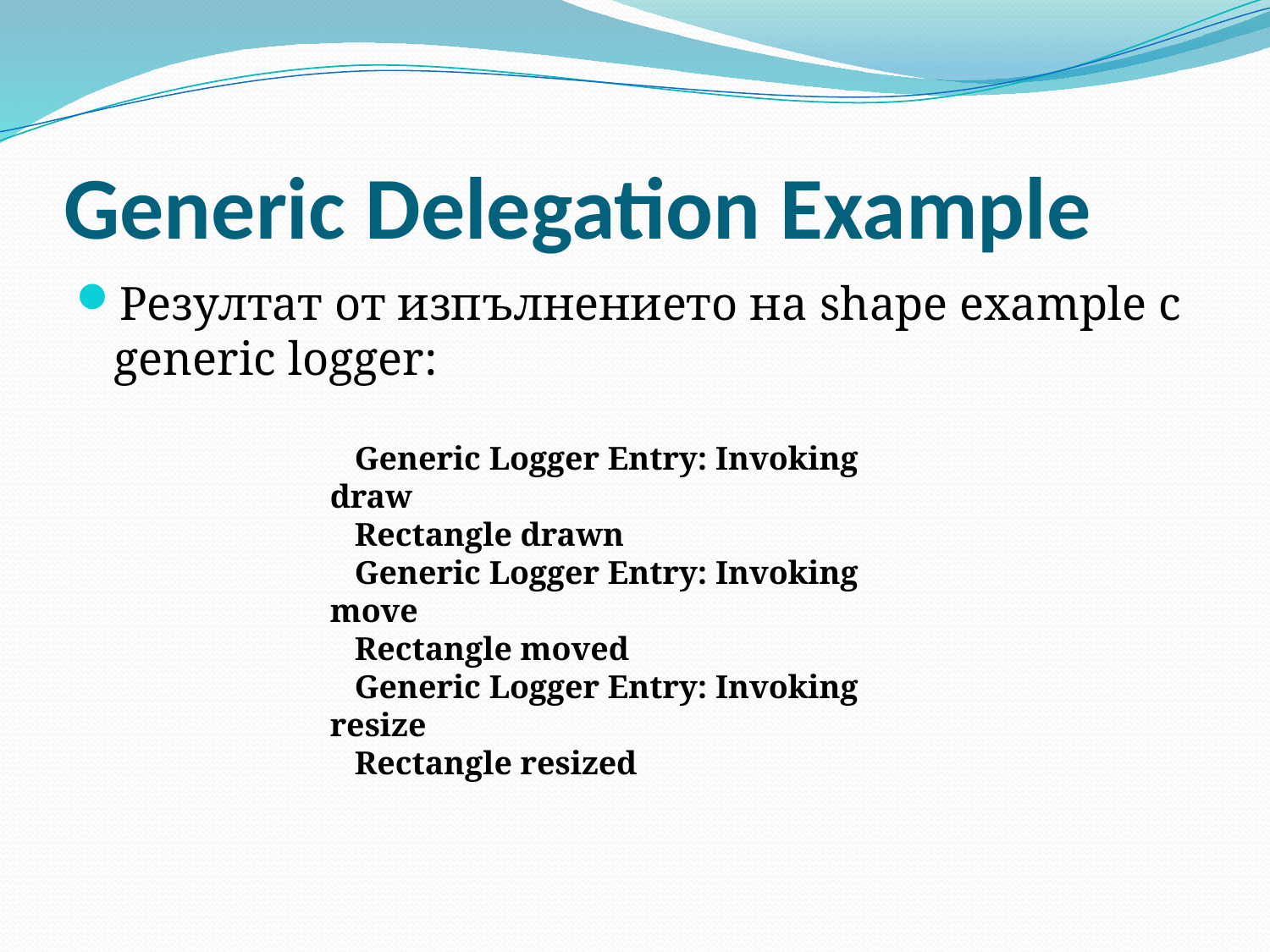

# Generic Delegation Example
Резултат от изпълнението на shape example с generic logger:
   Generic Logger Entry: Invoking draw
   Rectangle drawn
   Generic Logger Entry: Invoking move
   Rectangle moved
   Generic Logger Entry: Invoking resize
   Rectangle resized